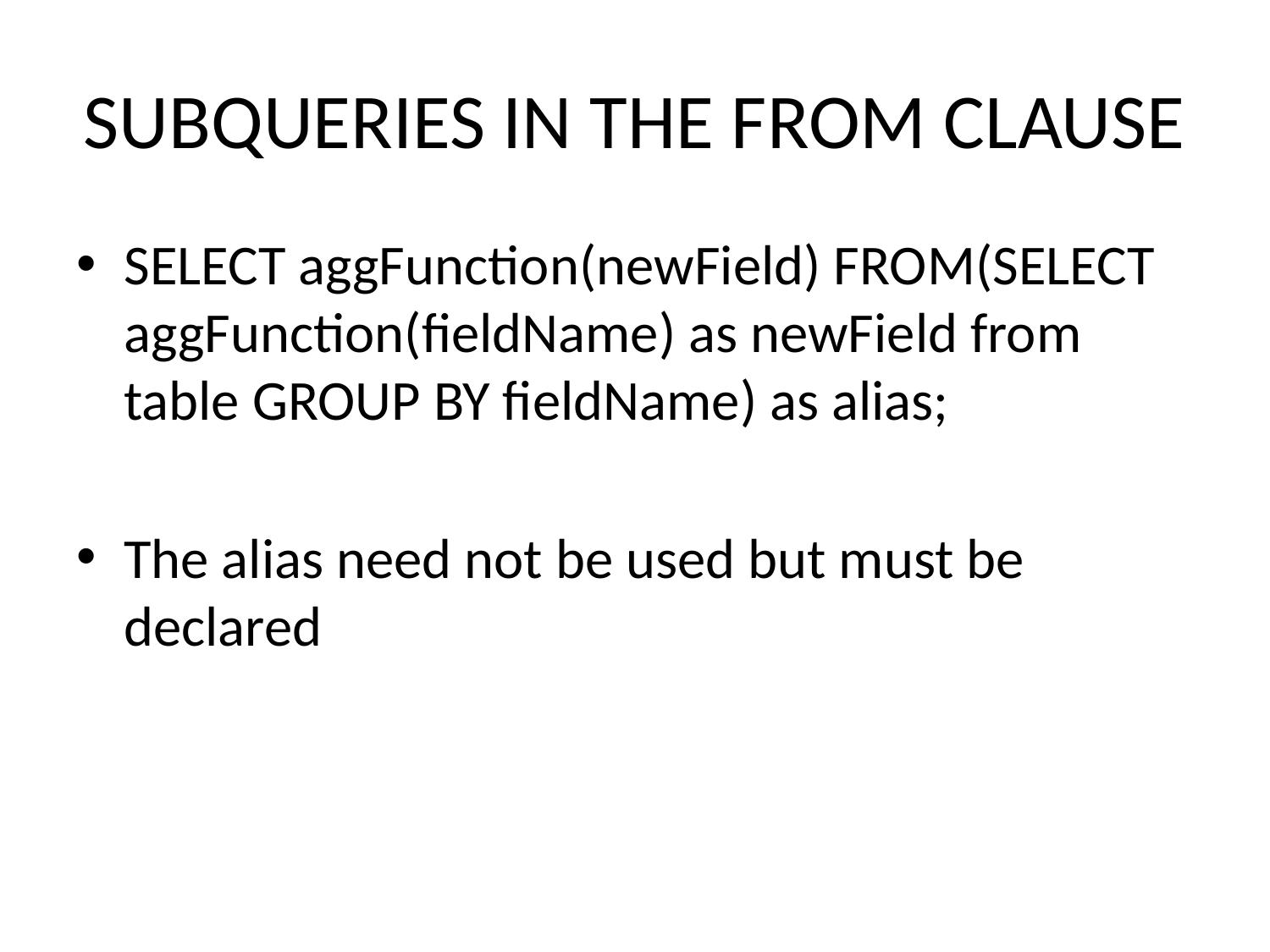

# SUBQUERIES IN THE FROM CLAUSE
SELECT aggFunction(newField) FROM(SELECT aggFunction(fieldName) as newField from table GROUP BY fieldName) as alias;

The alias need not be used but must be declared